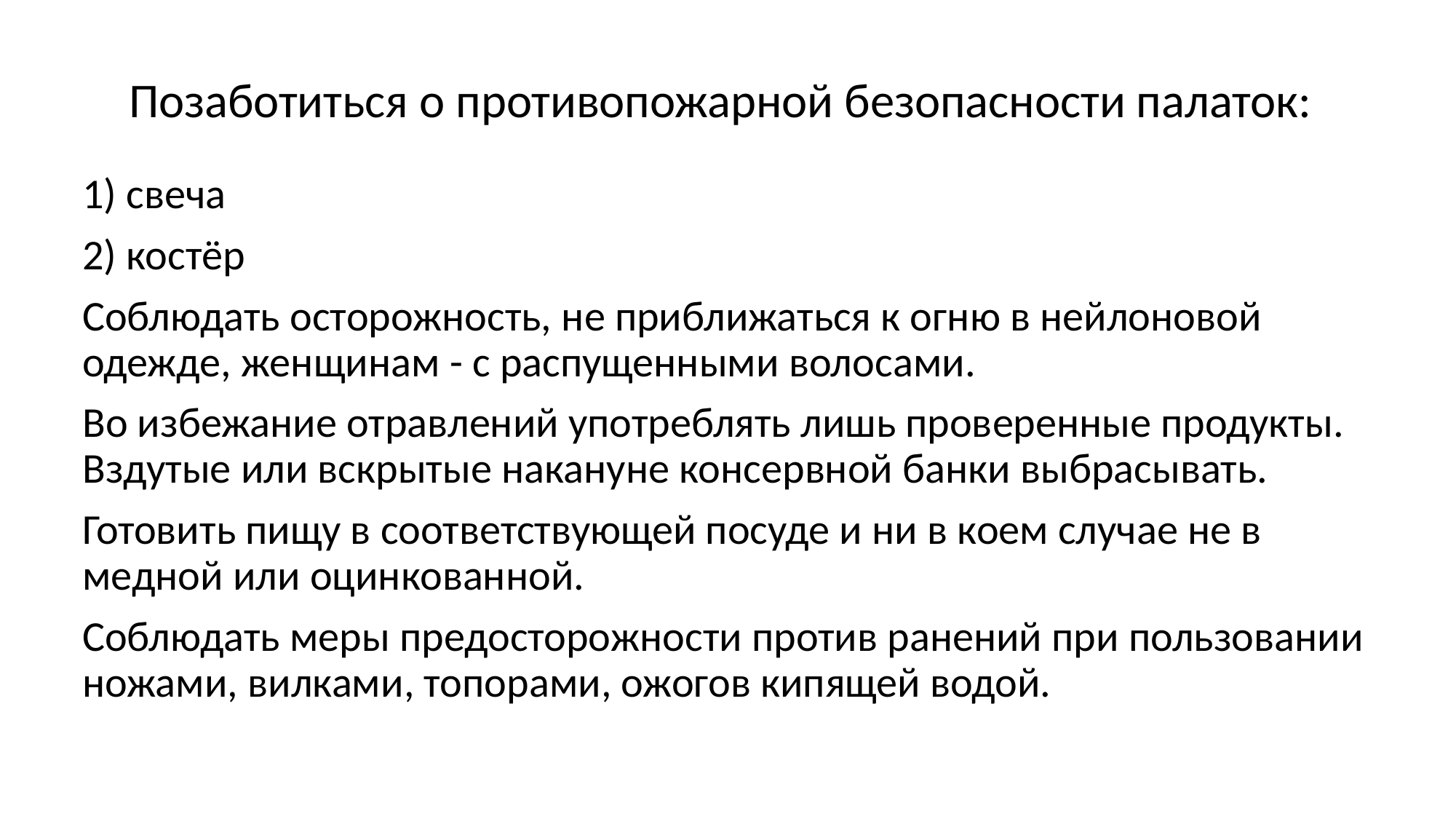

# Позаботиться о противопожарной безопасности палаток:
1) свеча
2) костёр
Соблюдать осторожность, не приближаться к огню в нейлоновой одежде, женщинам - с распущенными волосами.
Во избежание отравлений употреблять лишь проверенные продукты. Вздутые или вскрытые накануне консервной банки выбрасывать.
Готовить пищу в соответствующей посуде и ни в коем случае не в медной или оцинкованной.
Соблюдать меры предосторожности против ранений при пользовании ножами, вилками, топорами, ожогов кипящей водой.